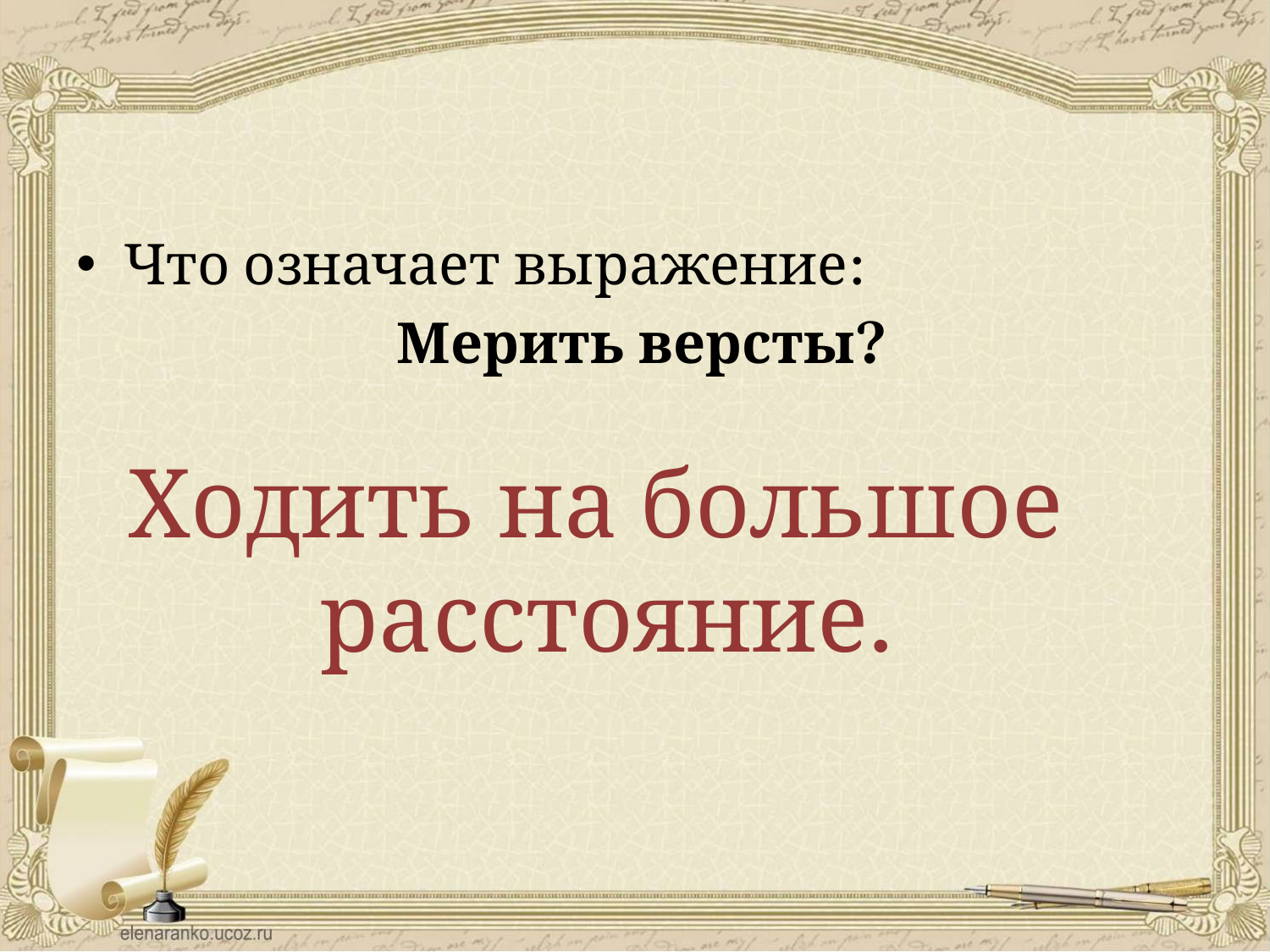

#
Что означает выражение:
 Мерить версты?
Ходить на большое
 расстояние.